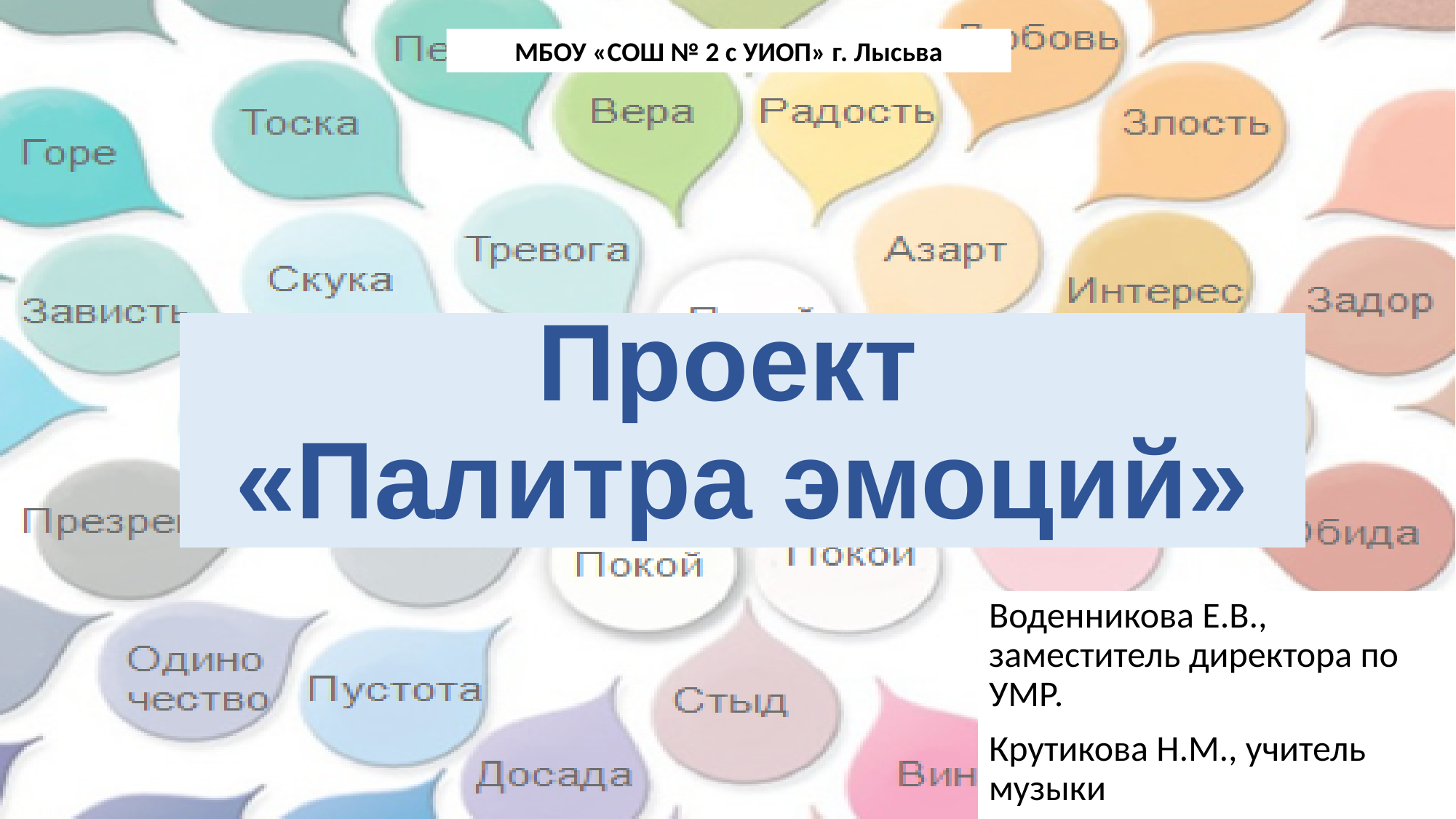

МБОУ «СОШ № 2 с УИОП» г. Лысьва
# Проект «Палитра эмоций»
Воденникова Е.В., заместитель директора по УМР.
Крутикова Н.М., учитель музыки